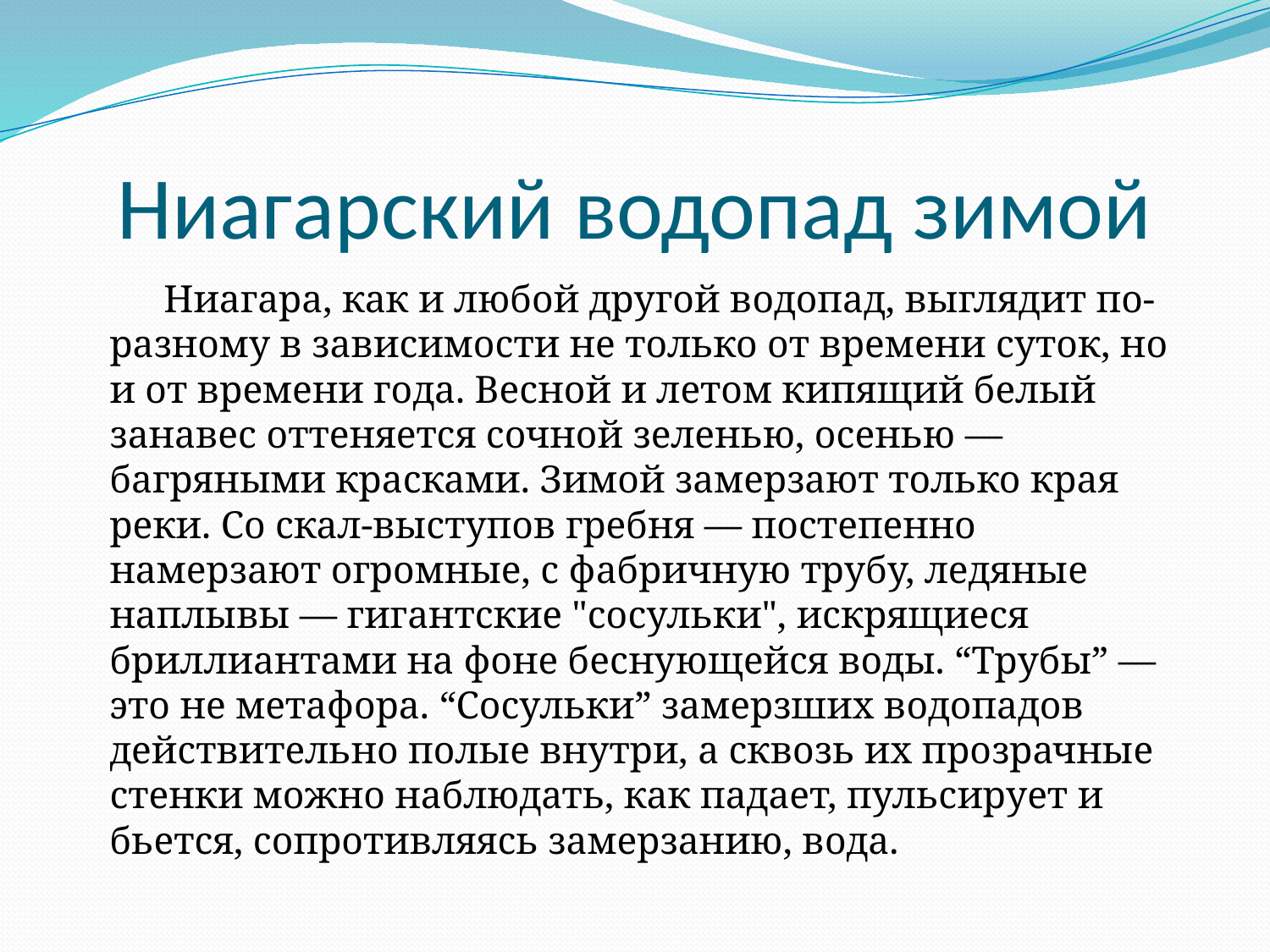

# Ниагарский водопад зимой
         Ниагара, как и любой другой водопад, выглядит по-разному в зависимости не только от времени суток, но и от времени года. Весной и летом кипящий белый занавес оттеняется сочной зеленью, осенью — багряными красками. Зимой замерзают только края реки. Со скал-выступов гребня — постепенно намерзают огромные, с фабричную трубу, ледяные наплывы — гигантские "сосульки", искрящиеся бриллиантами на фоне беснующейся воды. “Трубы” — это не метафора. “Сосульки” замерзших водопадов действительно полые внутри, а сквозь их прозрачные стенки можно наблюдать, как падает, пульсирует и бьется, сопротивляясь замерзанию, вода.